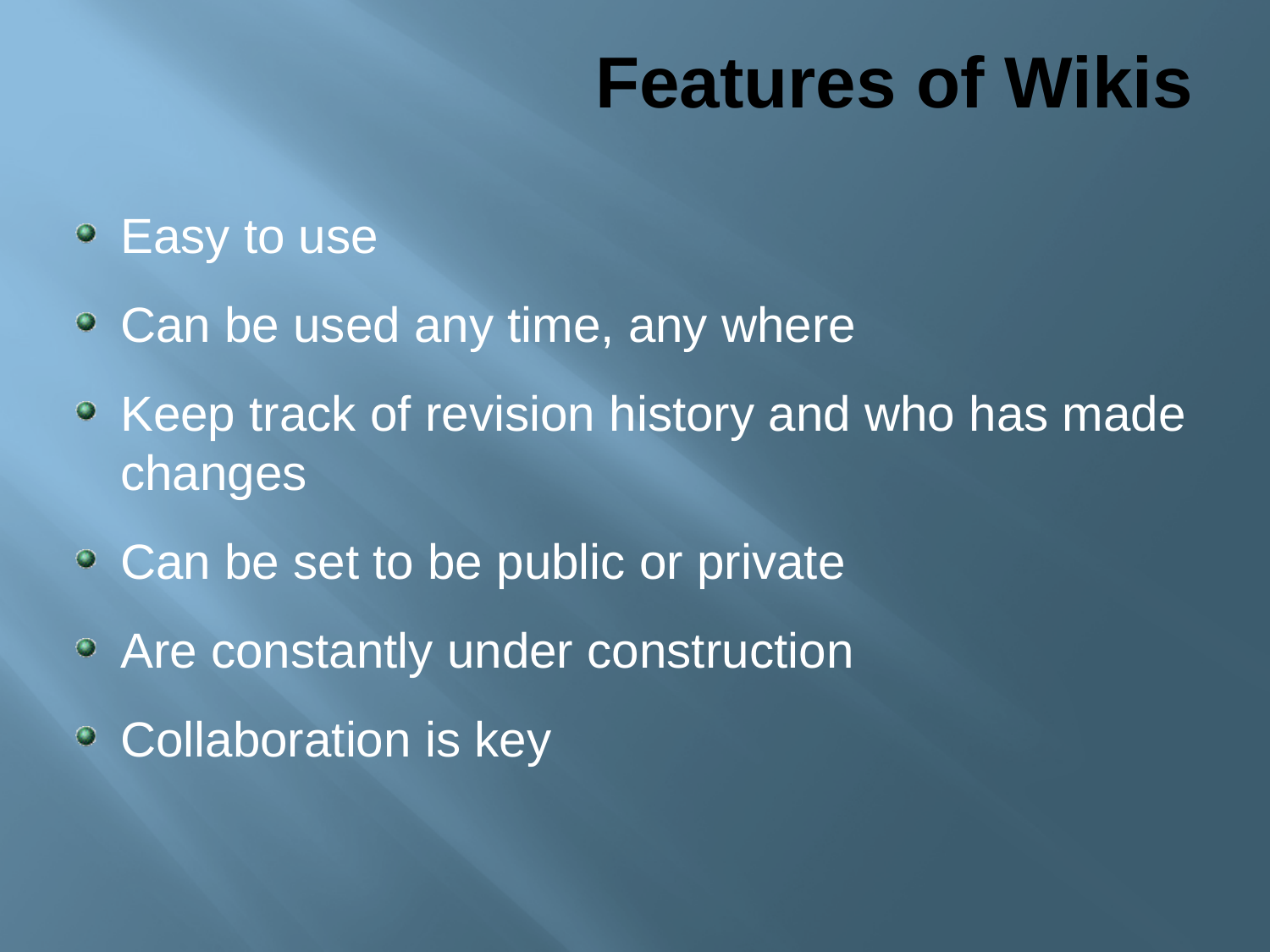

# Features of Wikis
Easy to use

Can be used any time, any where

Keep track of revision history and who has made changes

Can be set to be public or private

Are constantly under construction

Collaboration is key